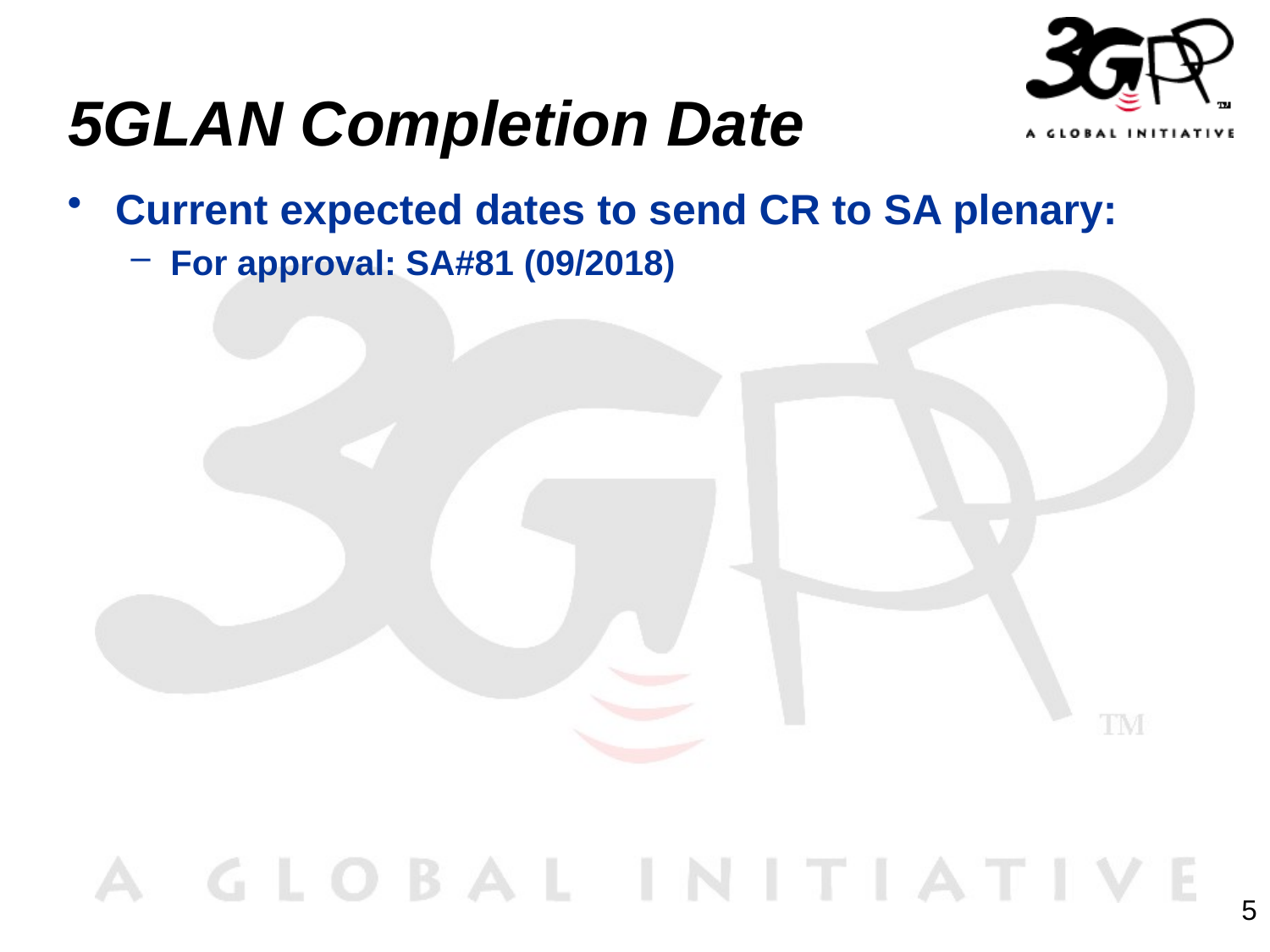

# 5GLAN Completion Date
Current expected dates to send CR to SA plenary:
For approval: SA#81 (09/2018)

5